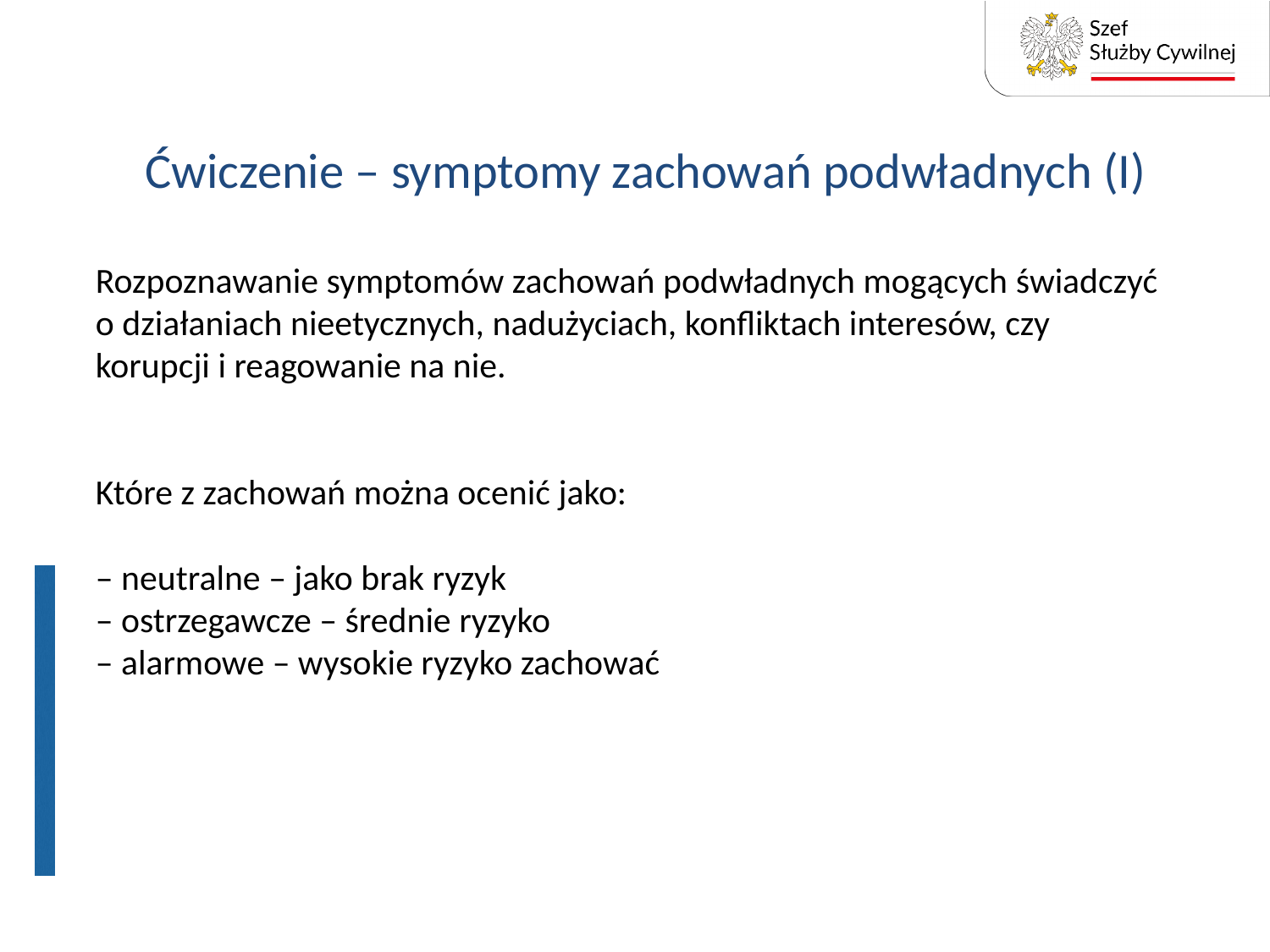

Ćwiczenie – symptomy zachowań podwładnych (I)
# Rozpoznawanie symptomów zachowań podwładnych mogących świadczyć o działaniach nieetycznych, nadużyciach, konfliktach interesów, czy korupcji i reagowanie na nie. Które z zachowań można ocenić jako: – neutralne – jako brak ryzyk – ostrzegawcze – średnie ryzyko – alarmowe – wysokie ryzyko zachować